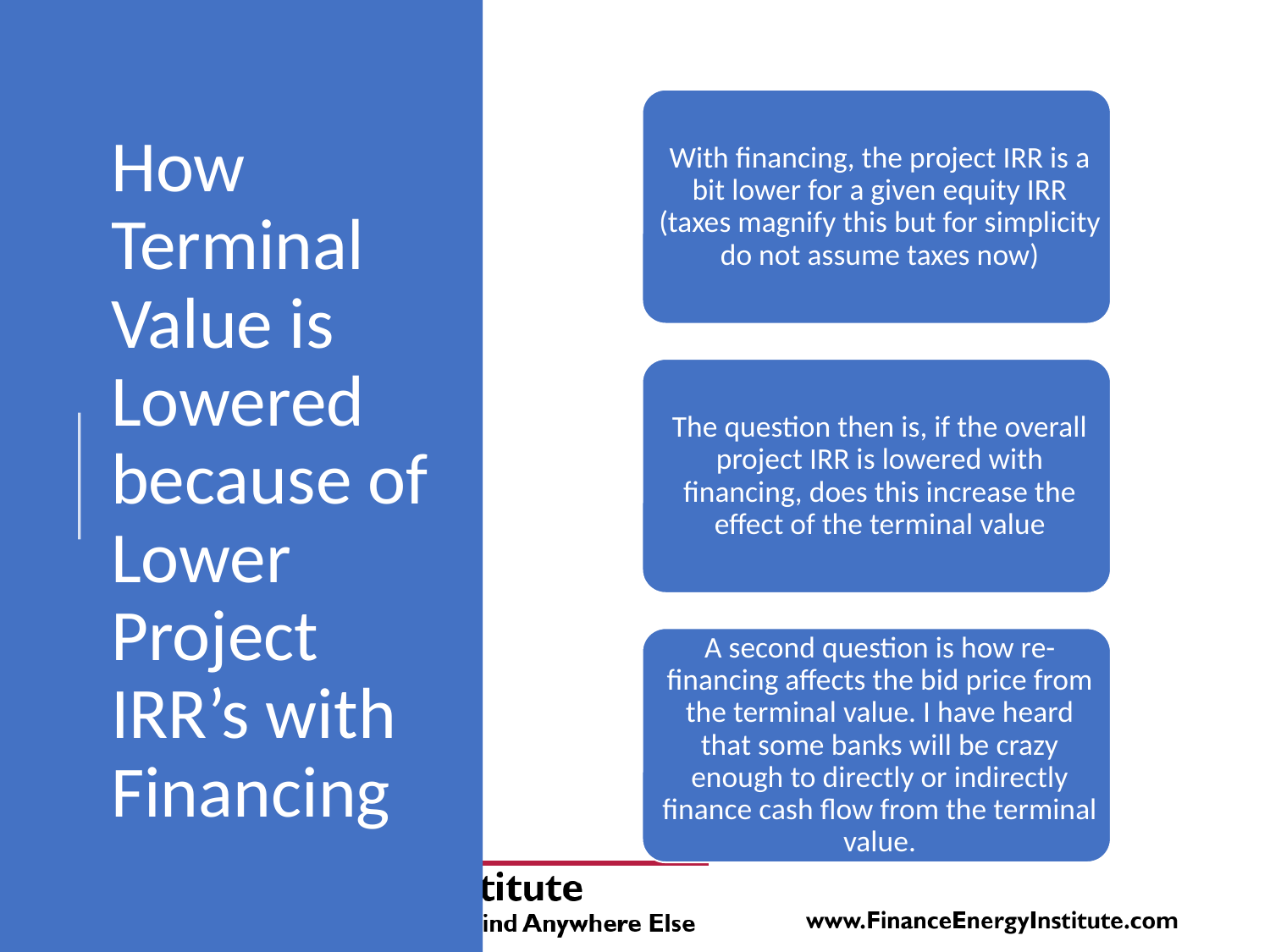

With financing, the project IRR is a bit lower for a given equity IRR (taxes magnify this but for simplicity do not assume taxes now)
The question then is, if the overall project IRR is lowered with financing, does this increase the effect of the terminal value
A second question is how re-financing affects the bid price from the terminal value. I have heard that some banks will be crazy enough to directly or indirectly finance cash flow from the terminal value.
# How Terminal Value is Lowered because of Lower Project IRR’s with Financing